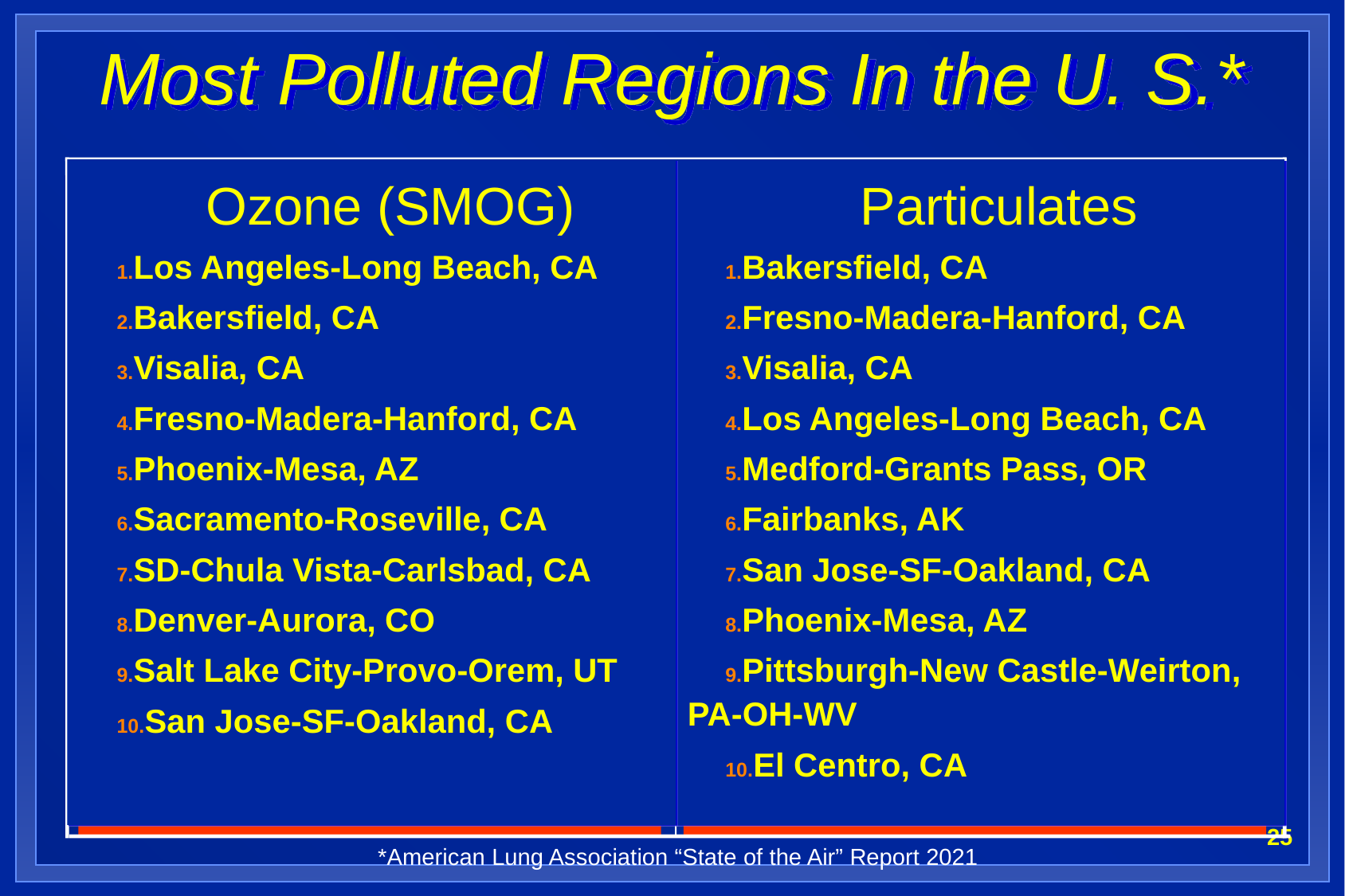

# Most Polluted Regions In the U. S.*

Ozone (SMOG)
Los Angeles-Long Beach, CA
Bakersfield, CA
Visalia, CA
Fresno-Madera-Hanford, CA
Phoenix-Mesa, AZ
Sacramento-Roseville, CA
SD-Chula Vista-Carlsbad, CA
Denver-Aurora, CO
Salt Lake City-Provo-Orem, UT
San Jose-SF-Oakland, CA

Particulates
Bakersfield, CA
Fresno-Madera-Hanford, CA
Visalia, CA
Los Angeles-Long Beach, CA
Medford-Grants Pass, OR
Fairbanks, AK
San Jose-SF-Oakland, CA
Phoenix-Mesa, AZ
Pittsburgh-New Castle-Weirton, PA-OH-WV
El Centro, CA

25

*American Lung Association “State of the Air” Report 2021